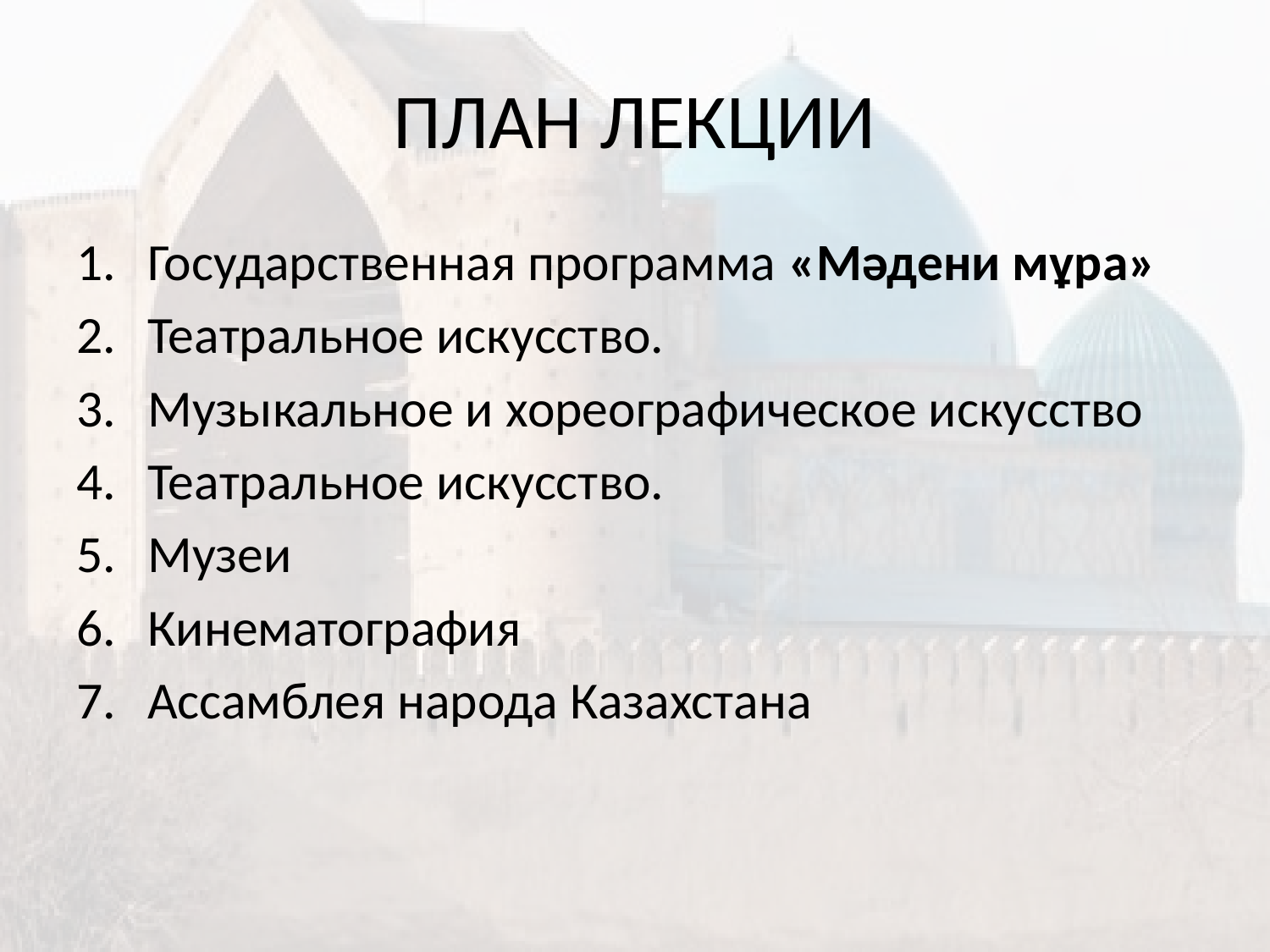

# ПЛАН ЛЕКЦИИ
Государственная программа «Мәдени мұра»
Театральное искусство.
Музыкальное и хореографическое искусство
Театральное искусство.
Музеи
Кинематография
Ассамблея народа Казахстана